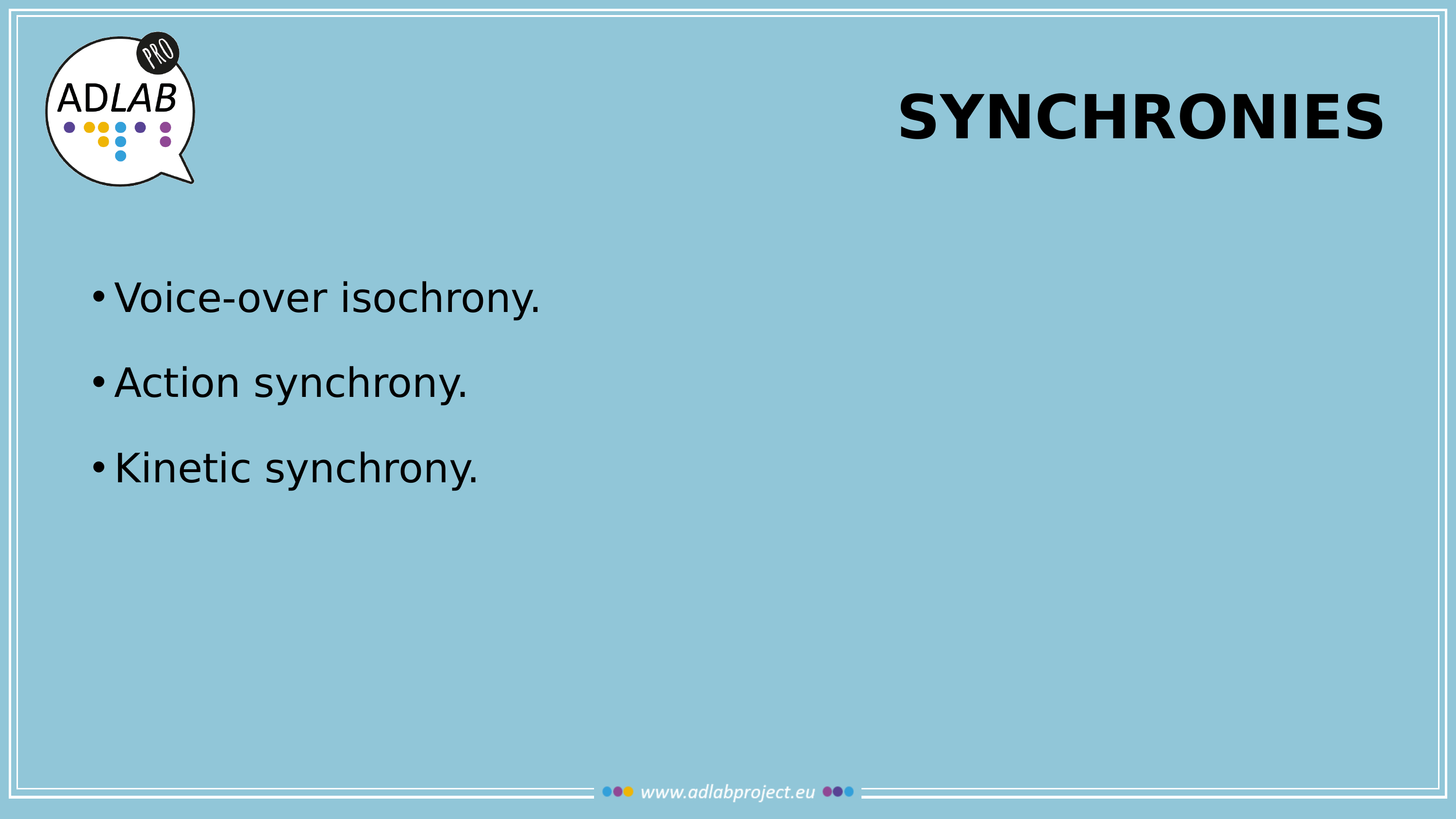

# SYNCHRONIES
Voice-over isochrony.
Action synchrony.
Kinetic synchrony.